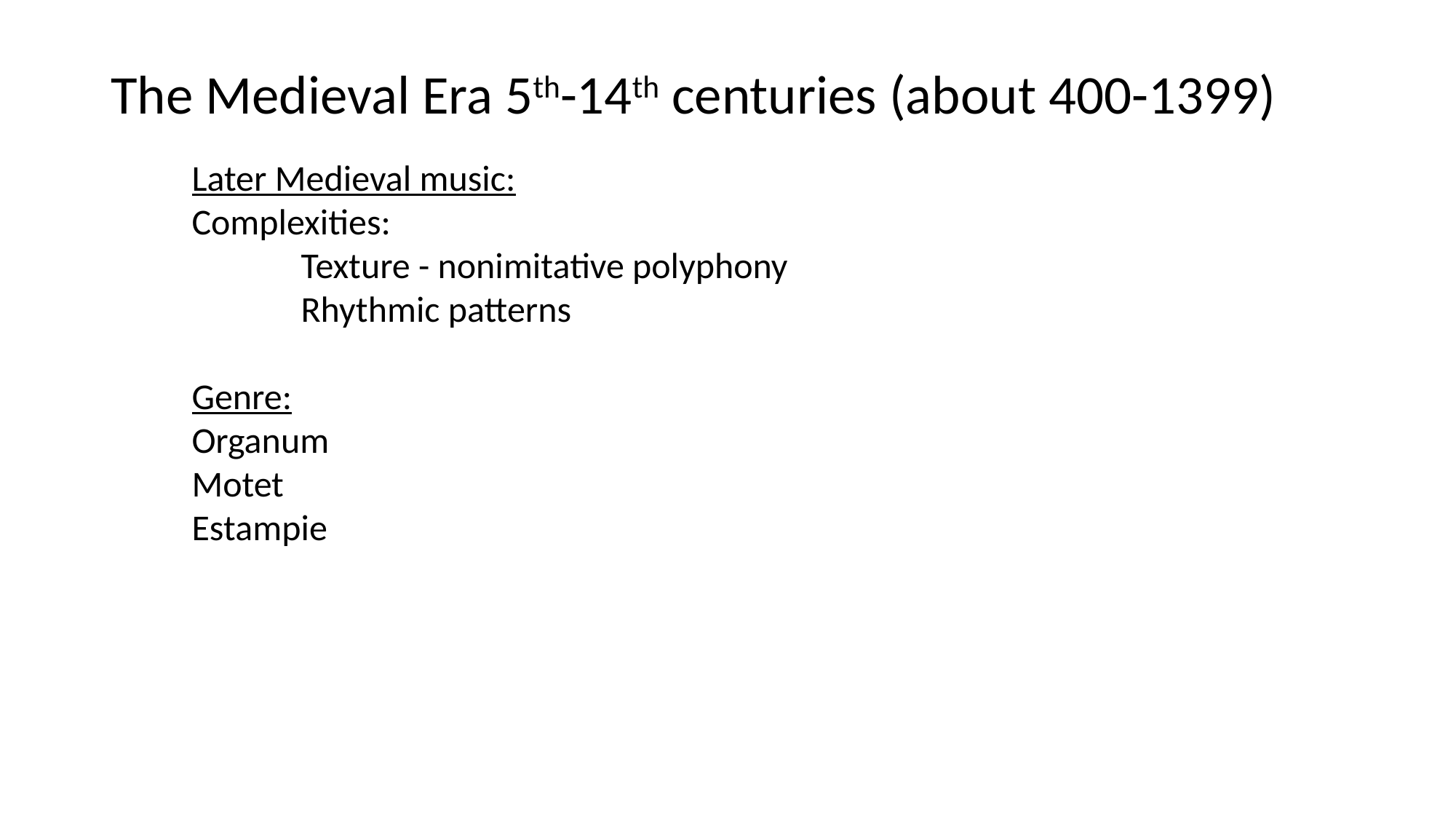

# The Medieval Era 5th-14th centuries (about 400-1399)
Later Medieval music:
Complexities:
	Texture - nonimitative polyphony
	Rhythmic patterns

Genre:
Organum
Motet
Estampie